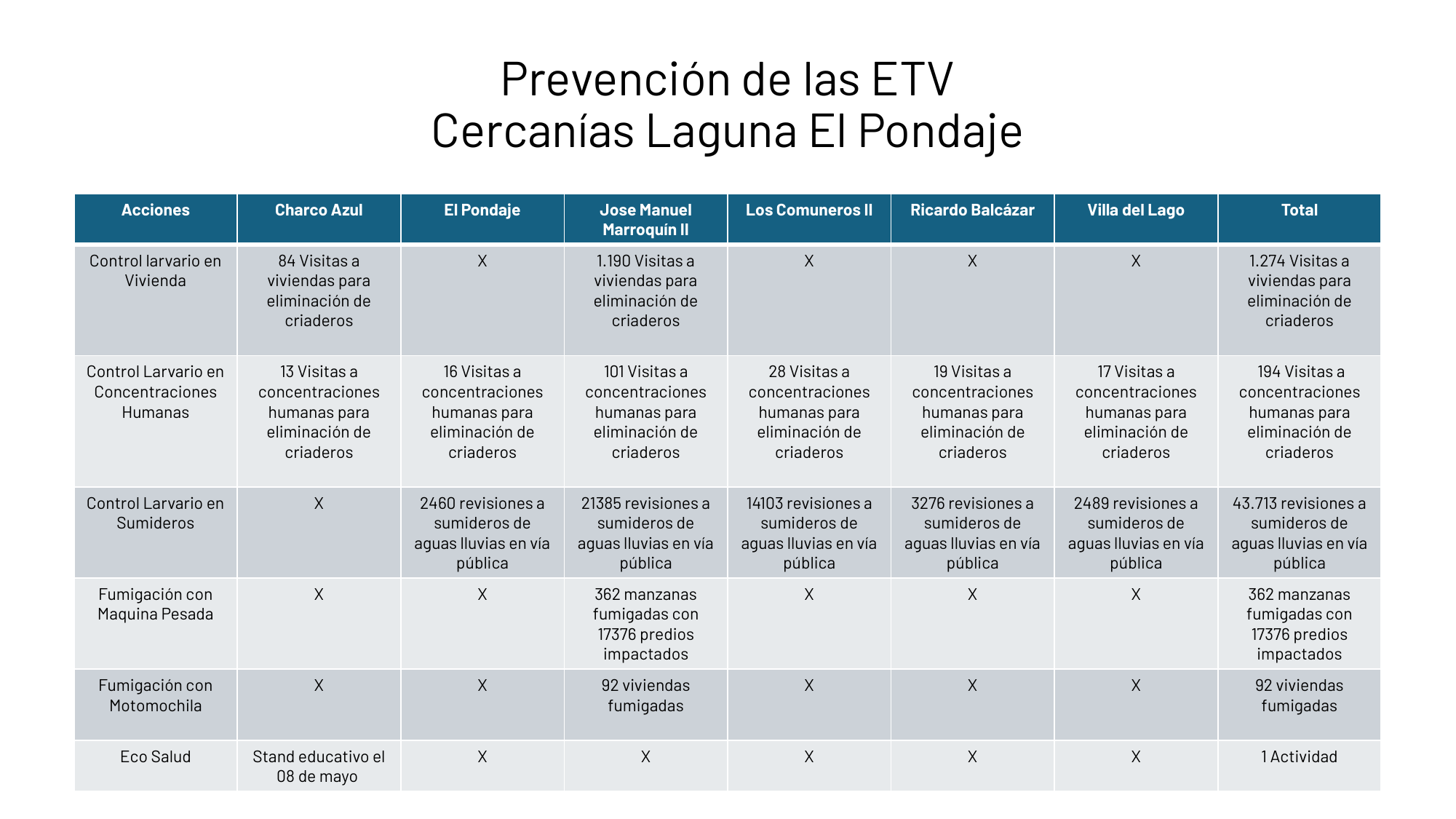

# Prevención de las ETV Cercanías Laguna El Pondaje
| Acciones | Charco Azul | El Pondaje | Jose Manuel Marroquín II | Los Comuneros II | Ricardo Balcázar | Villa del Lago | Total |
| --- | --- | --- | --- | --- | --- | --- | --- |
| Control larvario en Vivienda | 84 Visitas a viviendas para eliminación de criaderos | X | 1.190 Visitas a viviendas para eliminación de criaderos | X | X | X | 1.274 Visitas a viviendas para eliminación de criaderos |
| Control Larvario en Concentraciones Humanas | 13 Visitas a concentraciones humanas para eliminación de criaderos | 16 Visitas a concentraciones humanas para eliminación de criaderos | 101 Visitas a concentraciones humanas para eliminación de criaderos | 28 Visitas a concentraciones humanas para eliminación de criaderos | 19 Visitas a concentraciones humanas para eliminación de criaderos | 17 Visitas a concentraciones humanas para eliminación de criaderos | 194 Visitas a concentraciones humanas para eliminación de criaderos |
| Control Larvario en Sumideros | X | 2460 revisiones a sumideros de aguas lluvias en vía pública | 21385 revisiones a sumideros de aguas lluvias en vía pública | 14103 revisiones a sumideros de aguas lluvias en vía pública | 3276 revisiones a sumideros de aguas lluvias en vía pública | 2489 revisiones a sumideros de aguas lluvias en vía pública | 43.713 revisiones a sumideros de aguas lluvias en vía pública |
| Fumigación con Maquina Pesada | X | X | 362 manzanas fumigadas con 17376 predios impactados | X | X | X | 362 manzanas fumigadas con 17376 predios impactados |
| Fumigación con Motomochila | X | X | 92 viviendas fumigadas | X | X | X | 92 viviendas fumigadas |
| Eco Salud | Stand educativo el 08 de mayo | X | X | X | X | X | 1 Actividad |